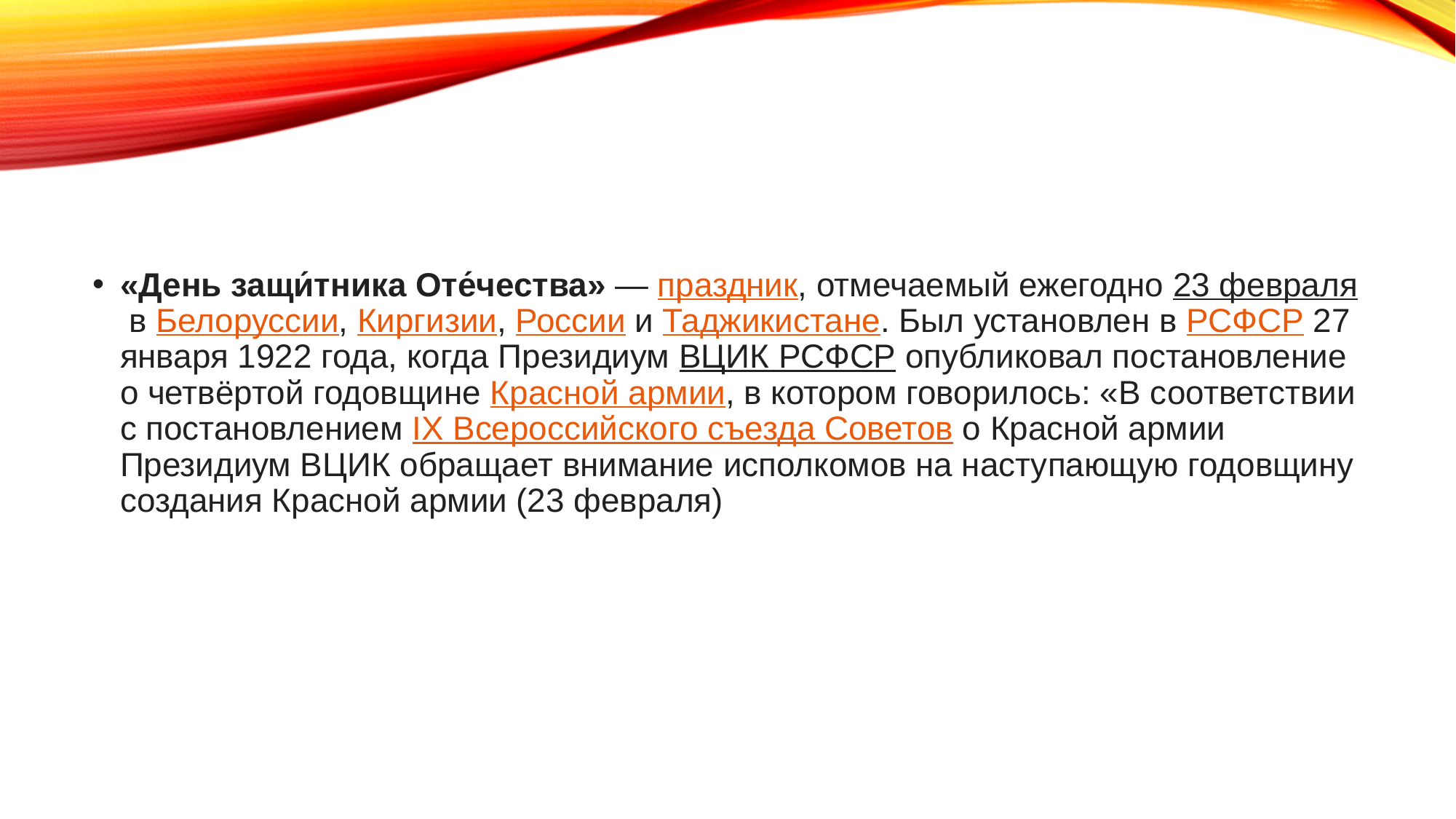

«День защи́тника Оте́чества» — праздник, отмечаемый ежегодно 23 февраля в Белоруссии, Киргизии, России и Таджикистане. Был установлен в РСФСР 27 января 1922 года, когда Президиум ВЦИК РСФСР опубликовал постановление о четвёртой годовщине Красной армии, в котором говорилось: «В соответствии с постановлением IX Всероссийского съезда Советов о Красной армии Президиум ВЦИК обращает внимание исполкомов на наступающую годовщину создания Красной армии (23 февраля)